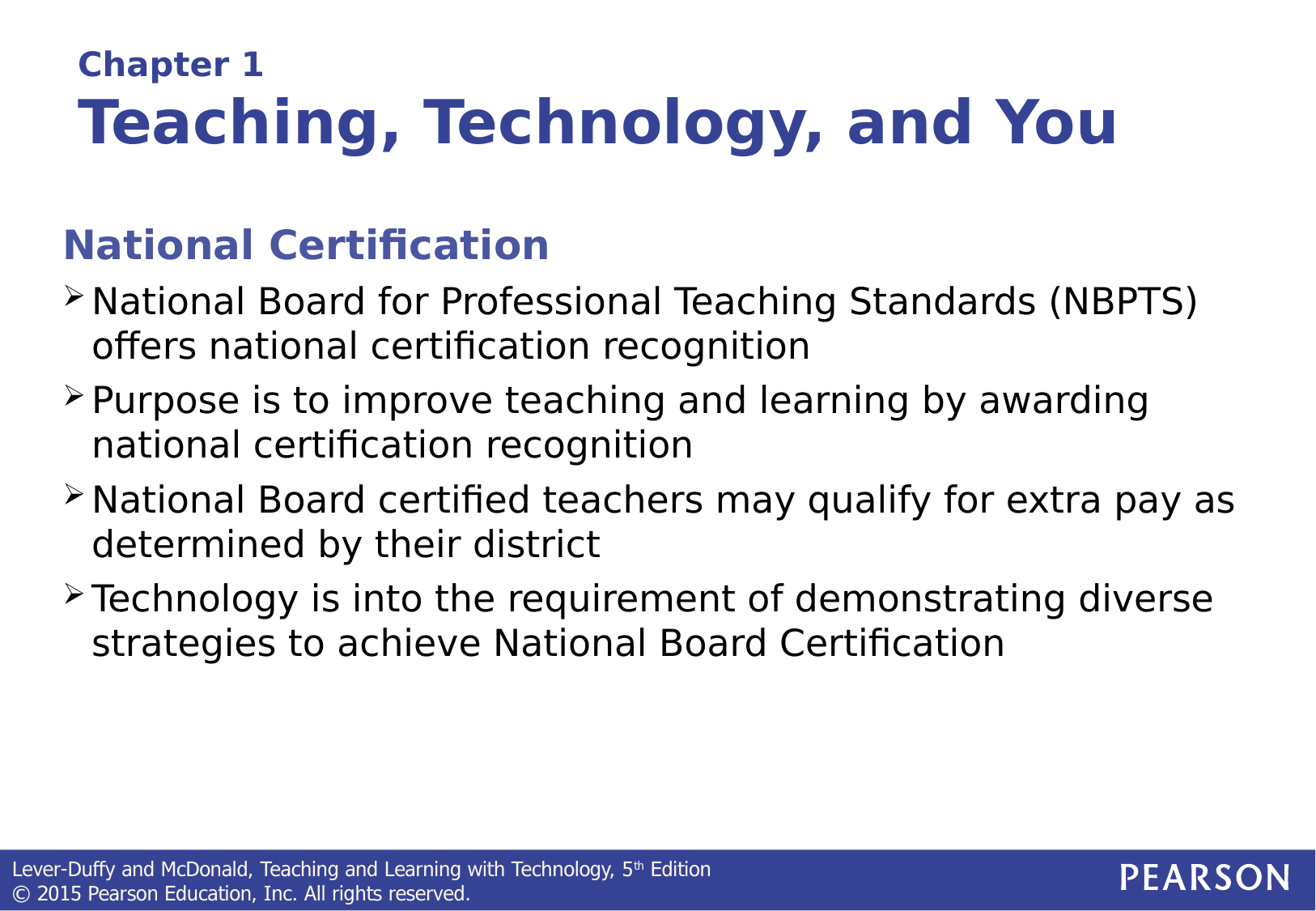

# Chapter 1 Teaching, Technology, and You
National Certification
National Board for Professional Teaching Standards (NBPTS) offers national certification recognition
Purpose is to improve teaching and learning by awarding national certification recognition
National Board certified teachers may qualify for extra pay as determined by their district
Technology is into the requirement of demonstrating diverse strategies to achieve National Board Certification